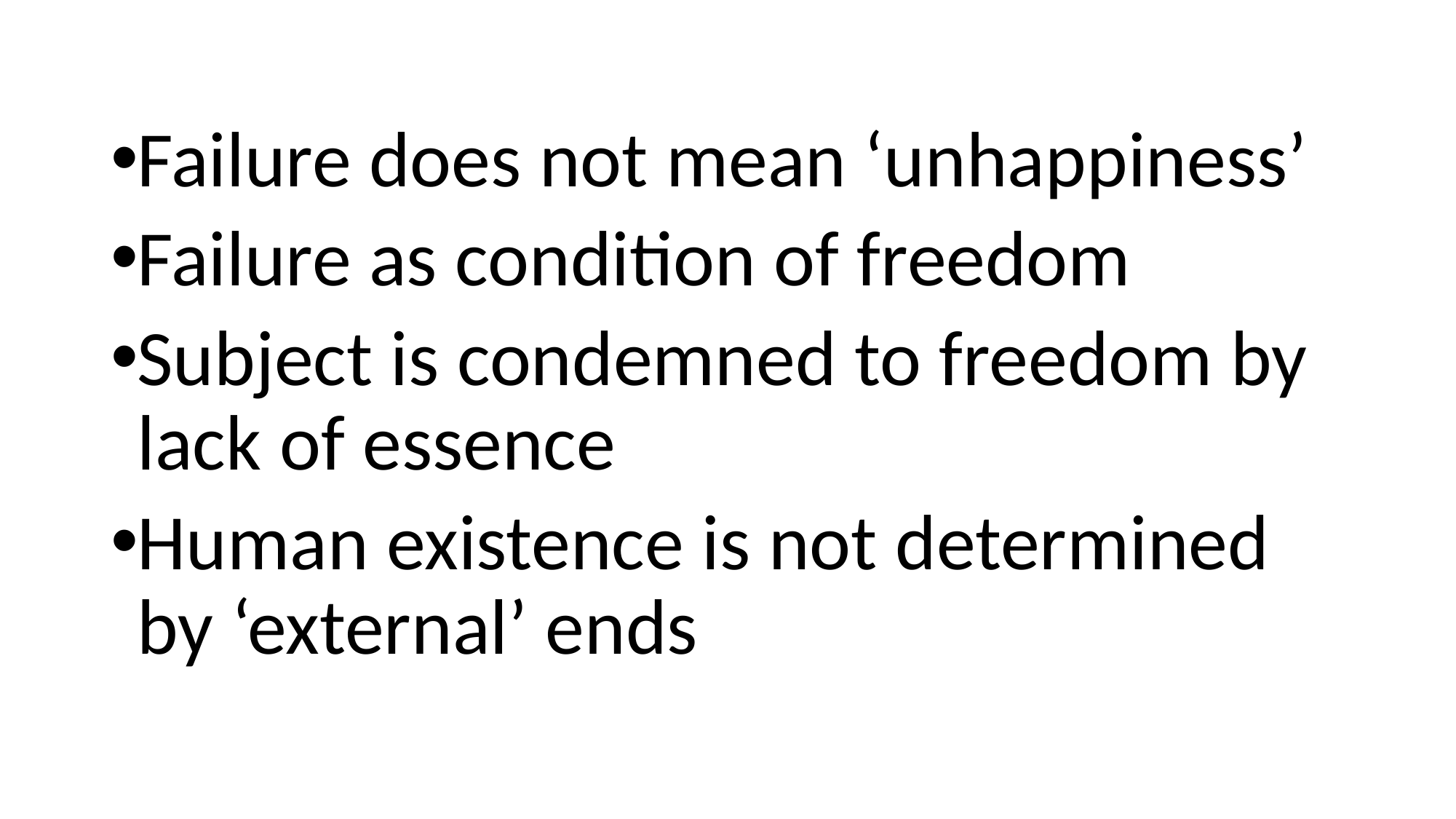

Failure does not mean ‘unhappiness’
Failure as condition of freedom
Subject is condemned to freedom by lack of essence
Human existence is not determined by ‘external’ ends